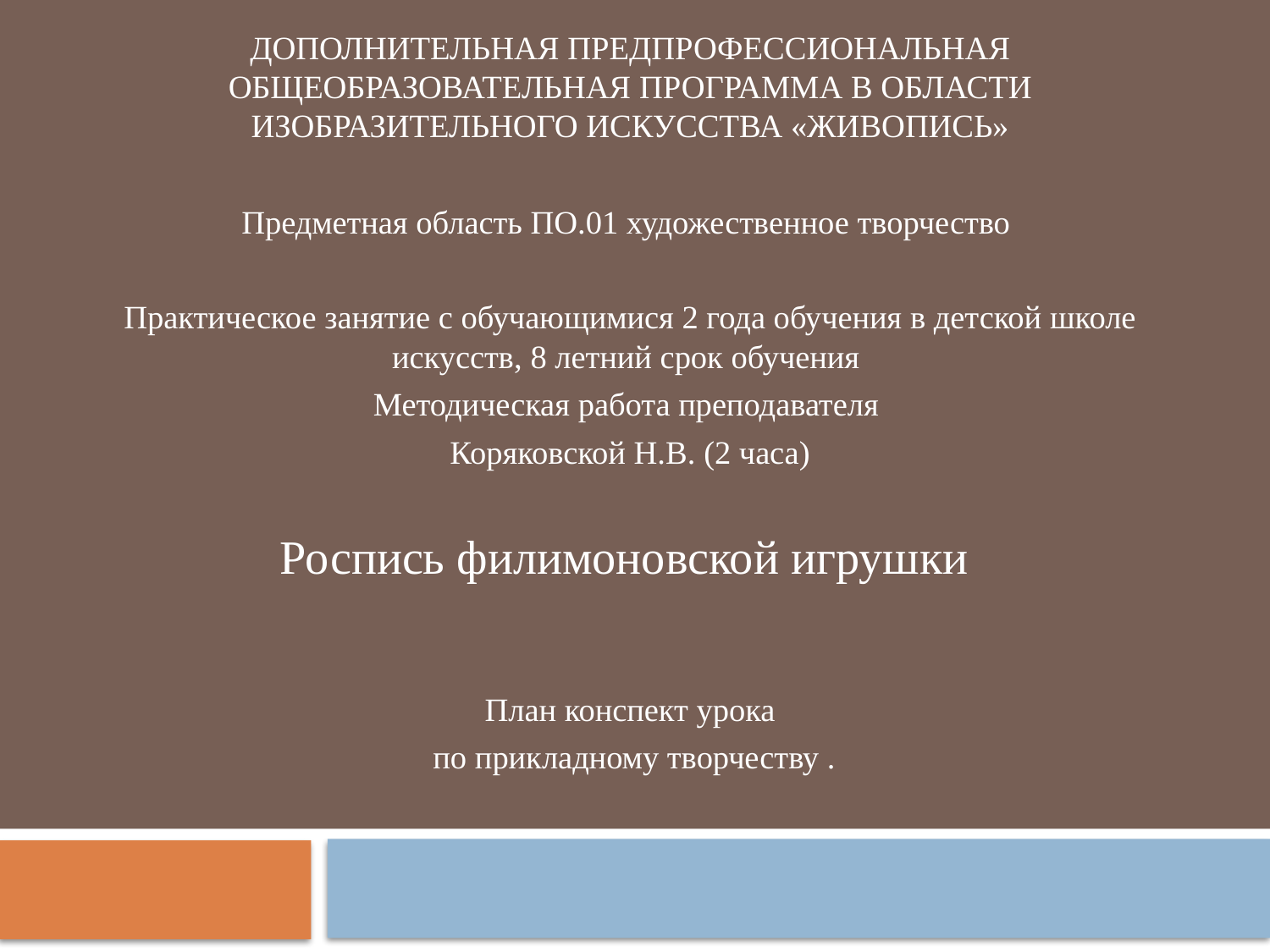

ДОПОЛНИТЕЛЬНАЯ ПРЕДПРОФЕССИОНАЛЬНАЯ ОБЩЕОБРАЗОВАТЕЛЬНАЯ ПРОГРАММА В ОБЛАСТИ ИЗОБРАЗИТЕЛЬНОГО ИСКУССТВА «ЖИВОПИСЬ»

Предметная область ПО.01 художественное творчество

Практическое занятие с обучающимися 2 года обучения в детской школе искусств, 8 летний срок обучения
Методическая работа преподавателя
Коряковской Н.В. (2 часа)

Роспись филимоновской игрушки

План конспект урока
 по прикладному творчеству .